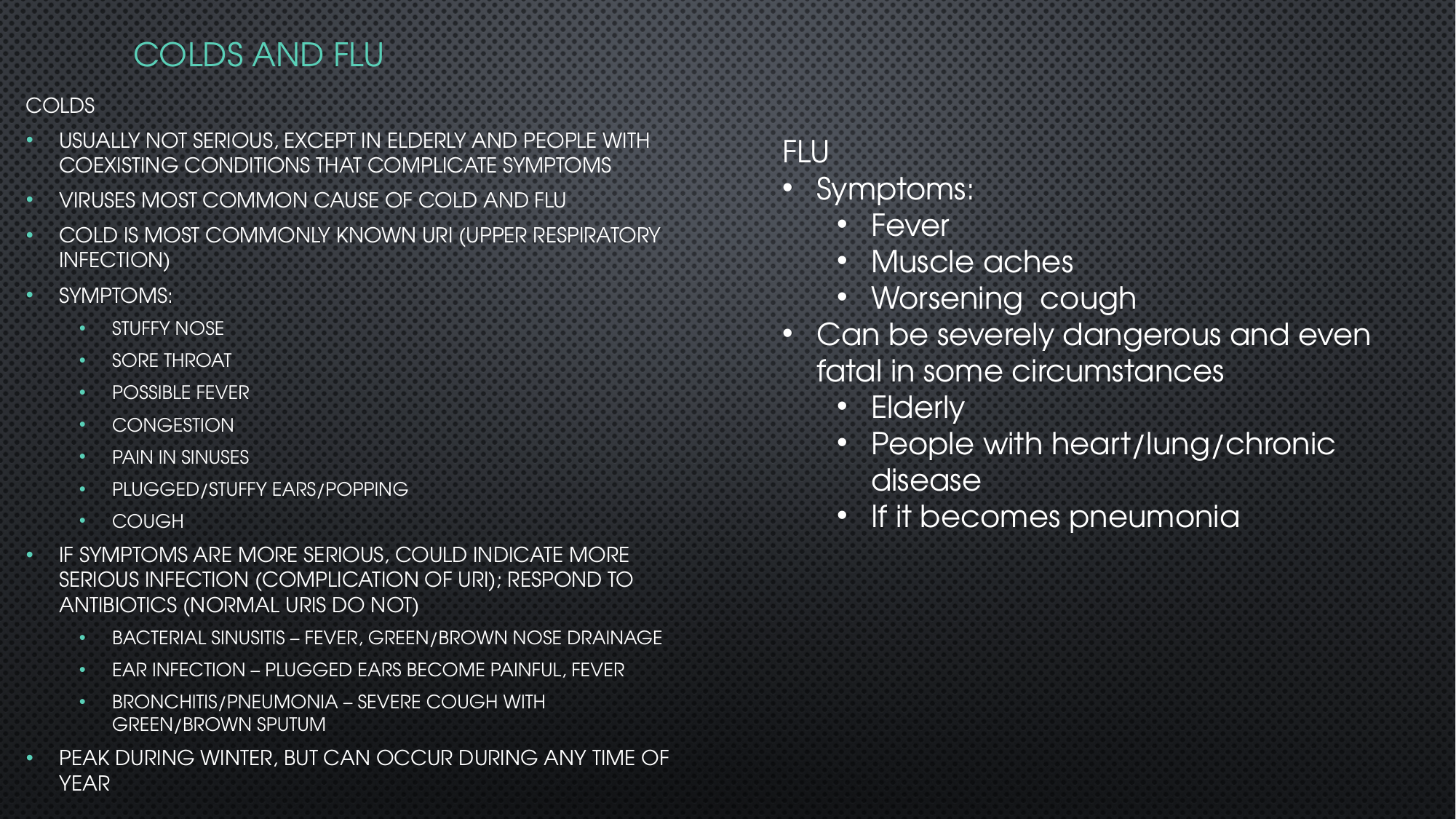

# Colds and Flu
Colds
Usually not serious, except in elderly and people with coexisting conditions that complicate symptoms
Viruses most common cause of cold and flu
Cold is most commonly known URI (upper respiratory infection)
Symptoms:
Stuffy nose
Sore throat
Possible fever
Congestion
Pain in sinuses
Plugged/stuffy ears/popping
Cough
If symptoms are more serious, could indicate more serious infection (complication of URI); respond to antibiotics (normal URIs do not)
Bacterial sinusitis – fever, green/brown nose drainage
Ear infection – plugged ears become painful, fever
Bronchitis/pneumonia – severe cough with green/brown sputum
Peak during winter, but can occur during any time of year
FLU
Symptoms:
Fever
Muscle aches
Worsening  cough
Can be severely dangerous and even fatal in some circumstances
Elderly
People with heart/lung/chronic disease
If it becomes pneumonia